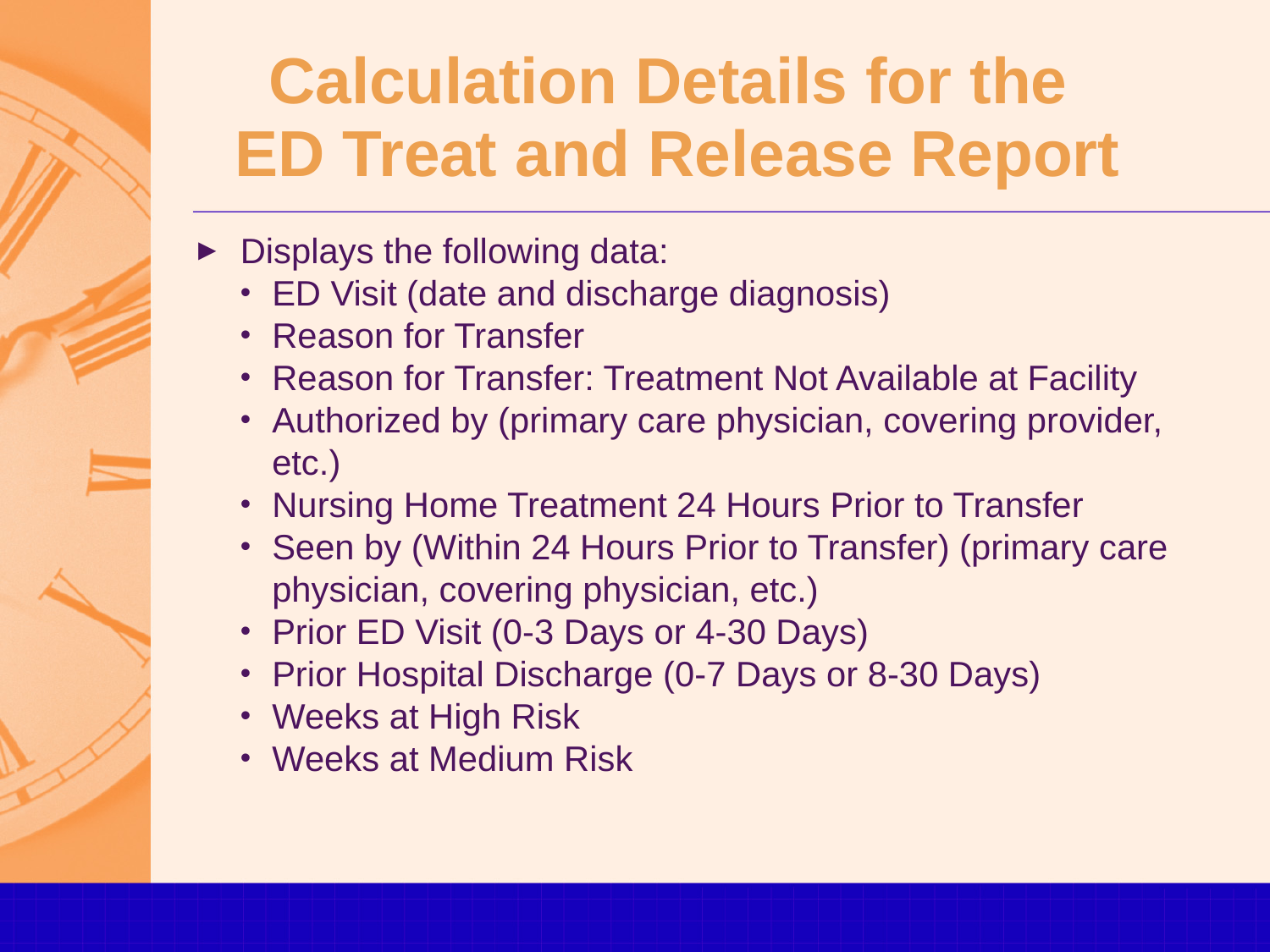

# Calculation Details for the ED Treat and Release Report
Displays the following data:
ED Visit (date and discharge diagnosis)
Reason for Transfer
Reason for Transfer: Treatment Not Available at Facility
Authorized by (primary care physician, covering provider, etc.)
Nursing Home Treatment 24 Hours Prior to Transfer
Seen by (Within 24 Hours Prior to Transfer) (primary care physician, covering physician, etc.)
Prior ED Visit (0-3 Days or 4-30 Days)
Prior Hospital Discharge (0-7 Days or 8-30 Days)
Weeks at High Risk
Weeks at Medium Risk